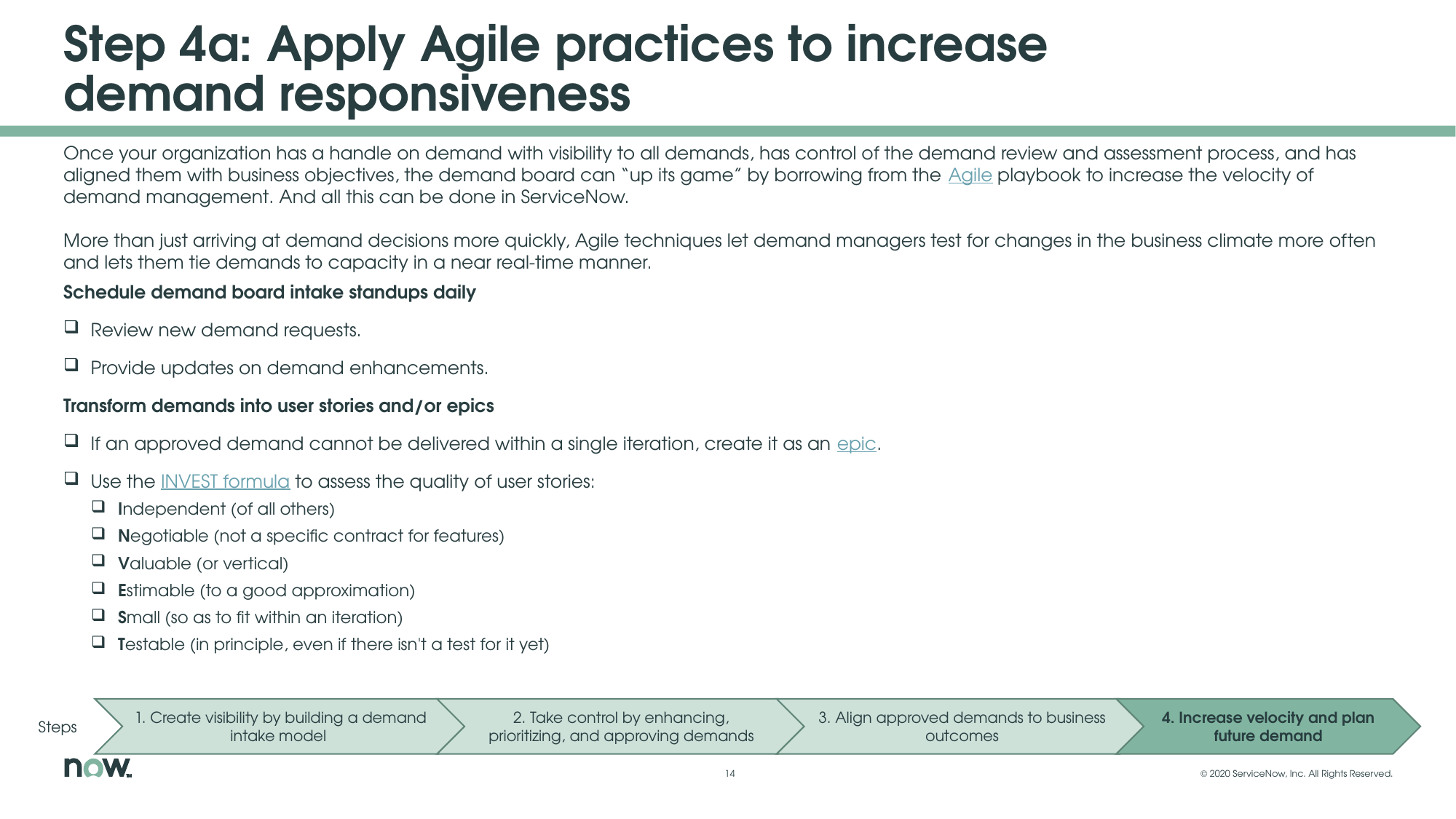

# Step 4a: Apply Agile practices to increase demand responsiveness

Once your organization has a handle on demand with visibility to all demands, has control of the demand review and assessment process, and has aligned them with business objectives, the demand board can “up its game” by borrowing from the Agile playbook to increase the velocity of demand management. And all this can be done in ServiceNow.

More than just arriving at demand decisions more quickly, Agile techniques let demand managers test for changes in the business climate more often and lets them tie demands to capacity in a near real-time manner.
Schedule demand board intake standups daily
Review new demand requests.
Provide updates on demand enhancements.
Transform demands into user stories and/or epics
If an approved demand cannot be delivered within a single iteration, create it as an epic.
Use the INVEST formula to assess the quality of user stories:
Independent (of all others)
Negotiable (not a specific contract for features)
Valuable (or vertical)
Estimable (to a good approximation)
Small (so as to fit within an iteration)
Testable (in principle, even if there isn't a test for it yet)
Steps
1. Create visibility by building a demand intake model
2. Take control by enhancing, prioritizing, and approving demands
3. Align approved demands to business outcomes
4. Increase velocity and plan future demand